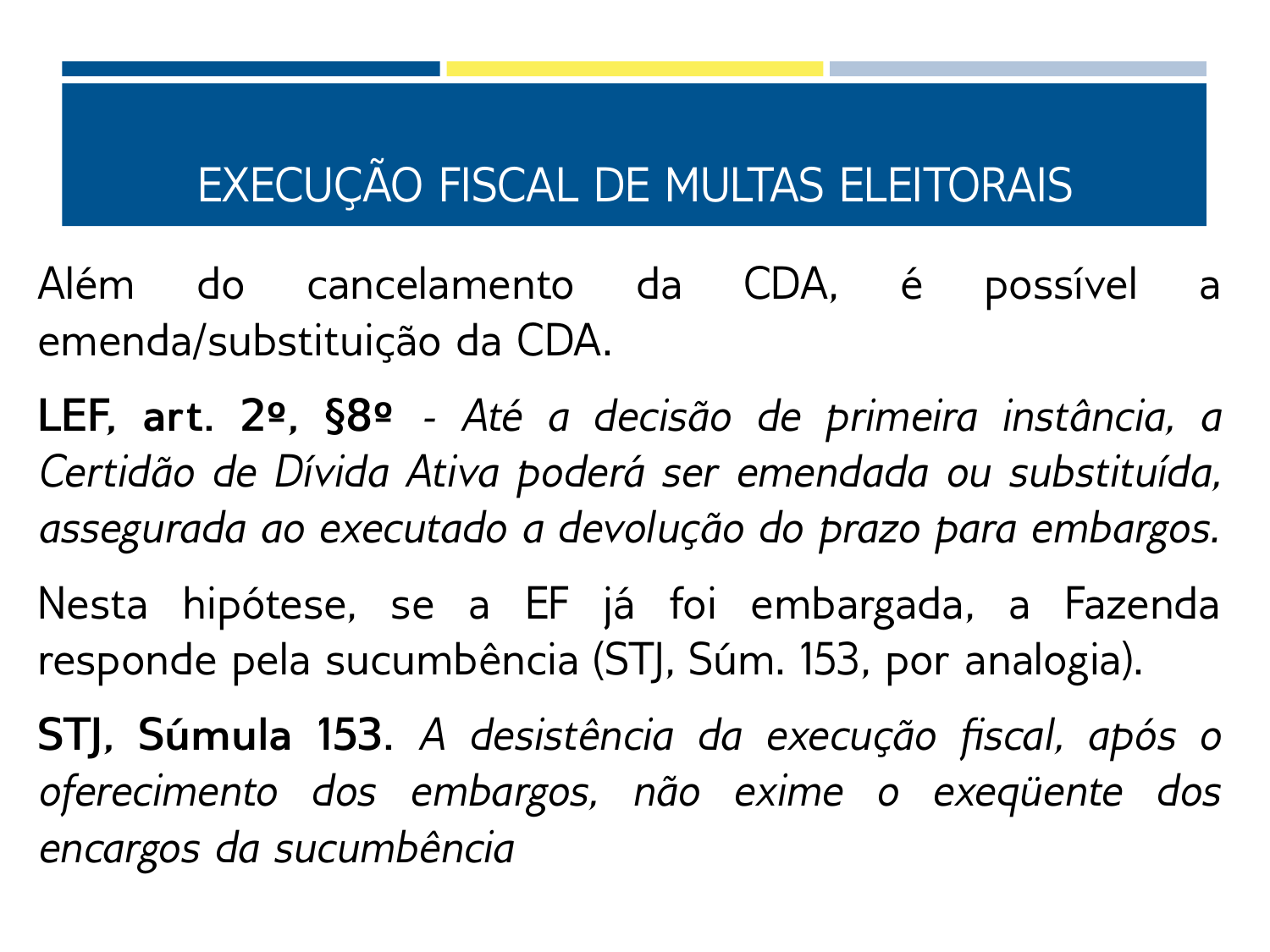

# EXECUÇÃO FISCAL DE MULTAS ELEITORAIS
Além do cancelamento da CDA, é possível a emenda/substituição da CDA.
LEF, art. 2º, §8º - Até a decisão de primeira instância, a Certidão de Dívida Ativa poderá ser emendada ou substituída, assegurada ao executado a devolução do prazo para embargos.
Nesta hipótese, se a EF já foi embargada, a Fazenda responde pela sucumbência (STJ, Súm. 153, por analogia).
STJ, Súmula 153. A desistência da execução fiscal, após o oferecimento dos embargos, não exime o exeqüente dos encargos da sucumbência